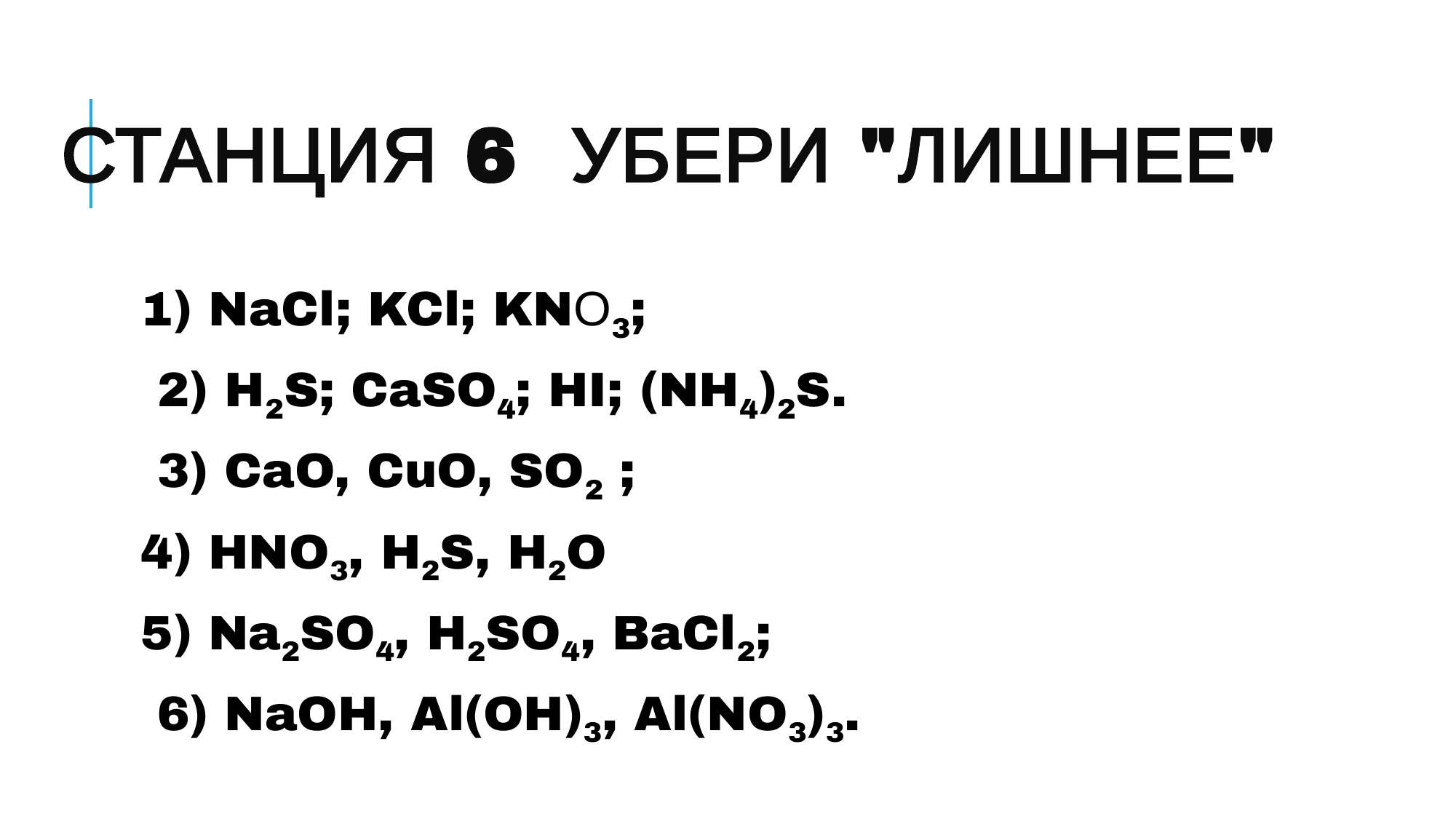

# Станция 6  Убери "лишнее"
1) NaCl; KCl; KNО3;
 2) H2S; CaSO4; HI; (NH4)2S.
 3) CaO, CuO, SO2 ;
4) HNO3, H2S, H2O
5) Na2SO4, H2SO4, BaCl2;
 6) NaOH, Al(OH)3, Al(NO3)3.